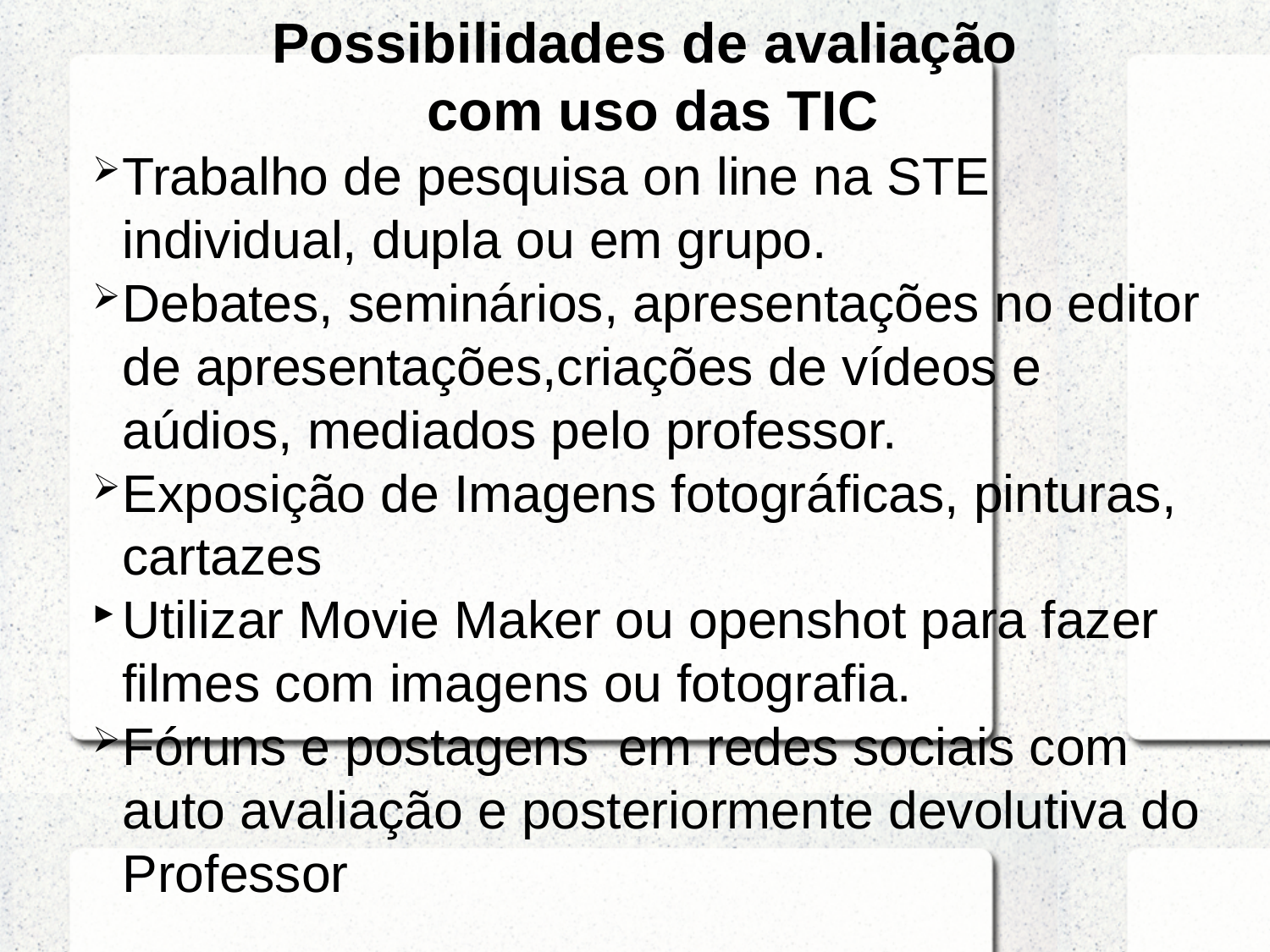

Possibilidades de avaliação
 com uso das TIC
Trabalho de pesquisa on line na STE individual, dupla ou em grupo.
Debates, seminários, apresentações no editor de apresentações,criações de vídeos e aúdios, mediados pelo professor.
Exposição de Imagens fotográficas, pinturas, cartazes
Utilizar Movie Maker ou openshot para fazer filmes com imagens ou fotografia.
Fóruns e postagens  em redes sociais com auto avaliação e posteriormente devolutiva do Professor